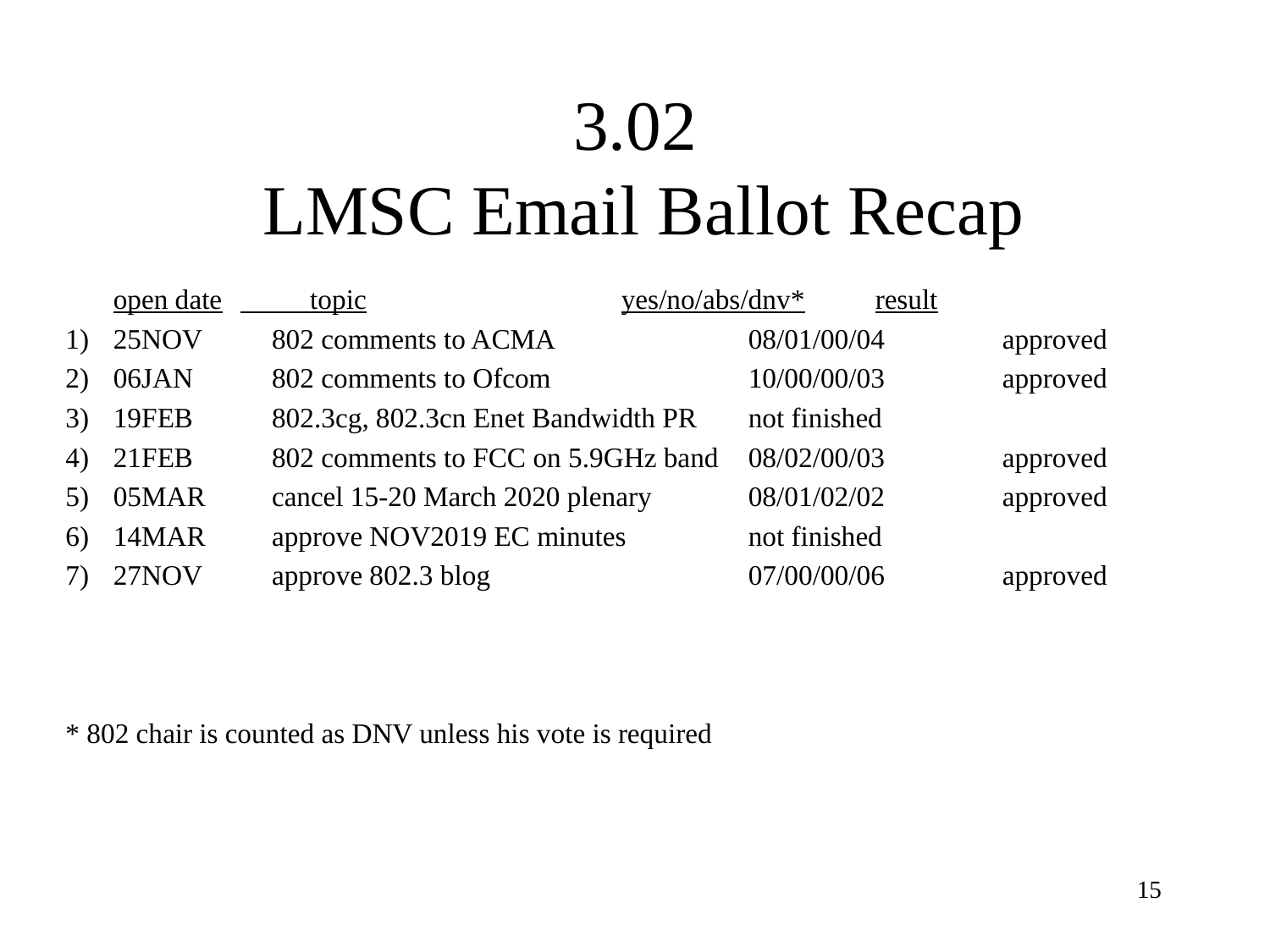

# 3.02 LMSC Email Ballot Recap
	open date	          topic			yes/no/abs/dnv*	result
25NOV	802 comments to ACMA 		08/01/00/04	approved
06JAN	802 comments to Ofcom		10/00/00/03	approved
19FEB	802.3cg, 802.3cn Enet Bandwidth PR	not finished
21FEB	802 comments to FCC on 5.9GHz band	08/02/00/03	approved
05MAR	cancel 15-20 March 2020 plenary	08/01/02/02	approved
14MAR	approve NOV2019 EC minutes	not finished
27NOV	approve 802.3 blog 		07/00/00/06	approved

* 802 chair is counted as DNV unless his vote is required

15